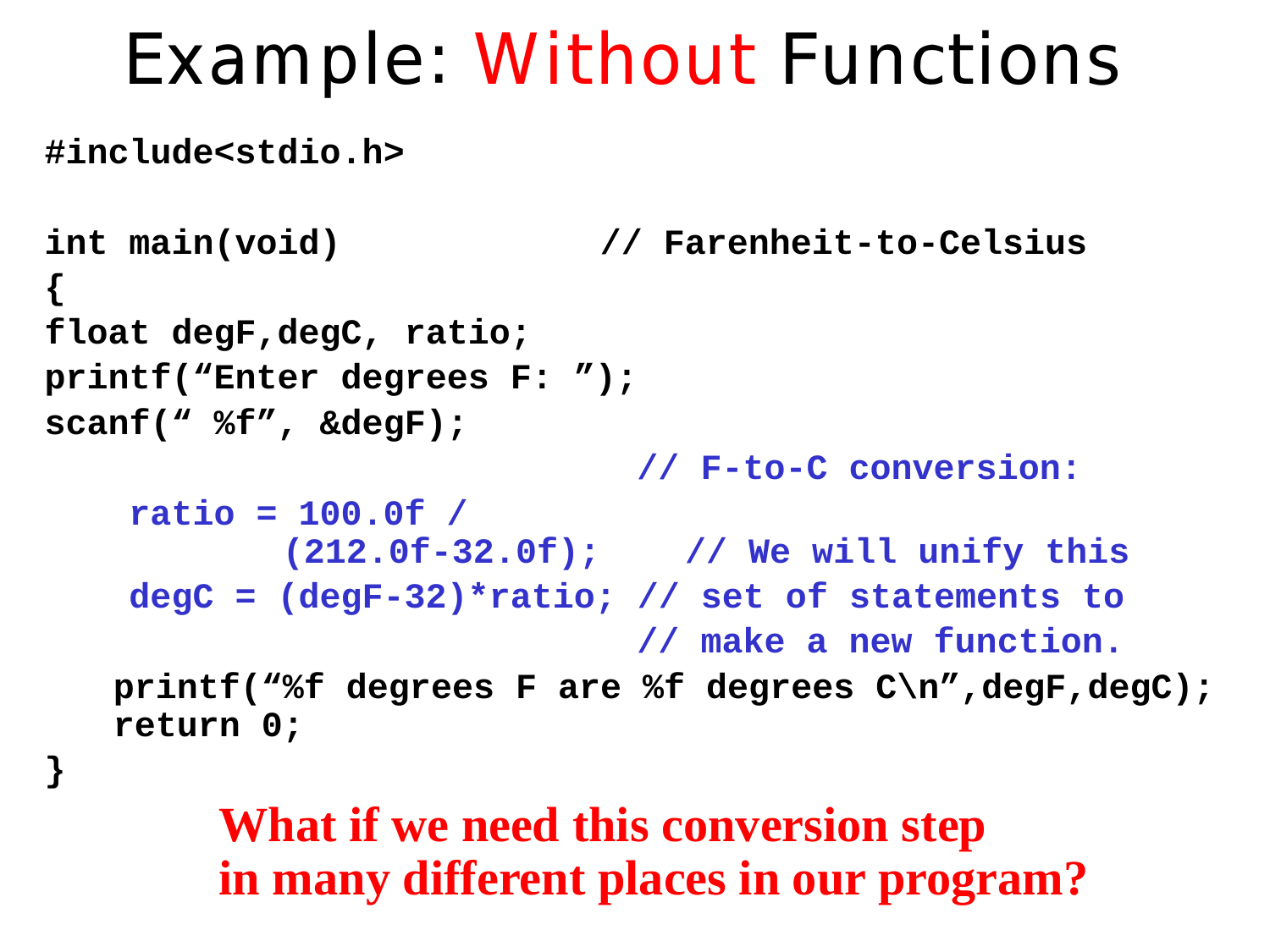

# Example: Without Functions
#include<stdio.h>

int main(void) 		// Farenheit-to-Celsius
{
float degF,degC, ratio;
printf(“Enter degrees F: ”);
scanf(“ %f”, &degF);
                            // F-to-C conversion:
    ratio = 100.0f /
	   (212.0f-32.0f);    // We will unify this
    degC = (degF-32)*ratio; // set of statements to
                            // make a new function.
	 printf(“%f degrees F are %f degrees C\n”,degF,degC);
 return 0;
}
		What if we need this conversion step
	in many different places in our program?